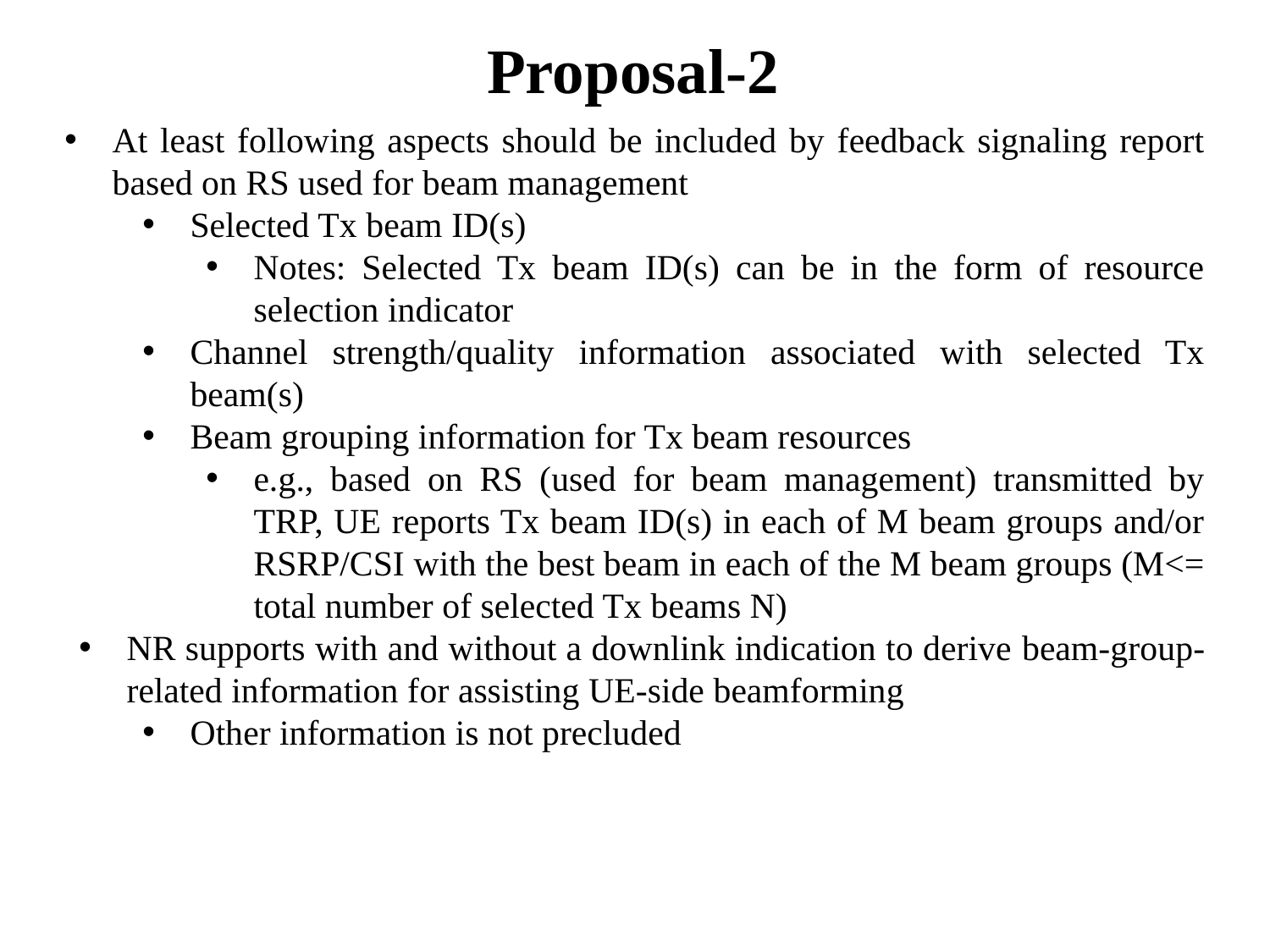

# Proposal-2
At least following aspects should be included by feedback signaling report based on RS used for beam management
Selected Tx beam ID(s)
Notes: Selected Tx beam ID(s) can be in the form of resource selection indicator
Channel strength/quality information associated with selected Tx beam(s)
Beam grouping information for Tx beam resources
e.g., based on RS (used for beam management) transmitted by TRP, UE reports Tx beam ID(s) in each of M beam groups and/or RSRP/CSI with the best beam in each of the M beam groups (M<= total number of selected Tx beams N)
NR supports with and without a downlink indication to derive beam-group-related information for assisting UE-side beamforming
Other information is not precluded